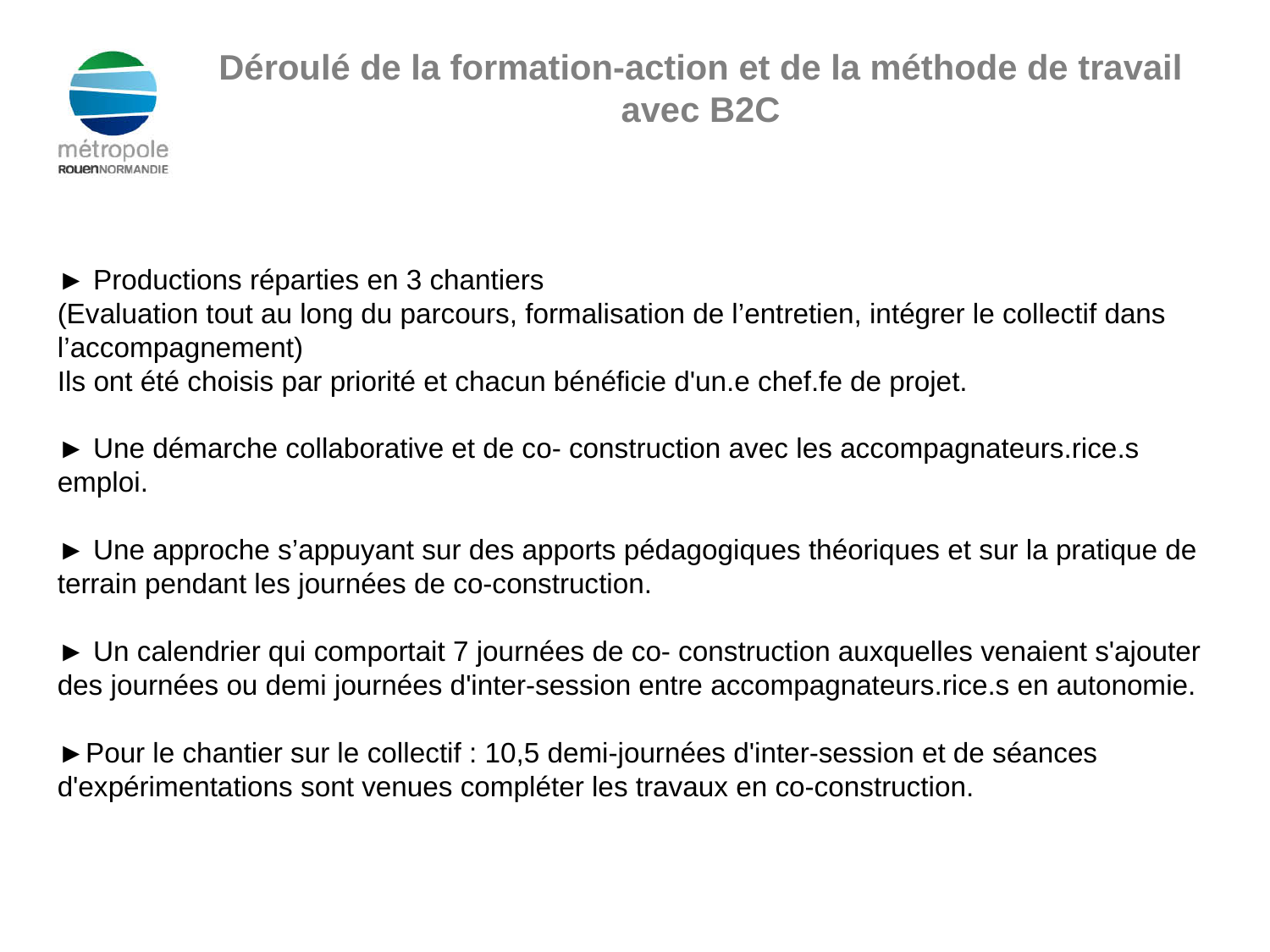

# Déroulé de la formation-action et de la méthode de travail avec B2C

► Productions réparties en 3 chantiers
(Evaluation tout au long du parcours, formalisation de l’entretien, intégrer le collectif dans l’accompagnement)
Ils ont été choisis par priorité et chacun bénéficie d'un.e chef.fe de projet.

► Une démarche collaborative et de co- construction avec les accompagnateurs.rice.s emploi.

► Une approche s’appuyant sur des apports pédagogiques théoriques et sur la pratique de terrain pendant les journées de co-construction.

► Un calendrier qui comportait 7 journées de co- construction auxquelles venaient s'ajouter des journées ou demi journées d'inter-session entre accompagnateurs.rice.s en autonomie.

►Pour le chantier sur le collectif : 10,5 demi-journées d'inter-session et de séances d'expérimentations sont venues compléter les travaux en co-construction.